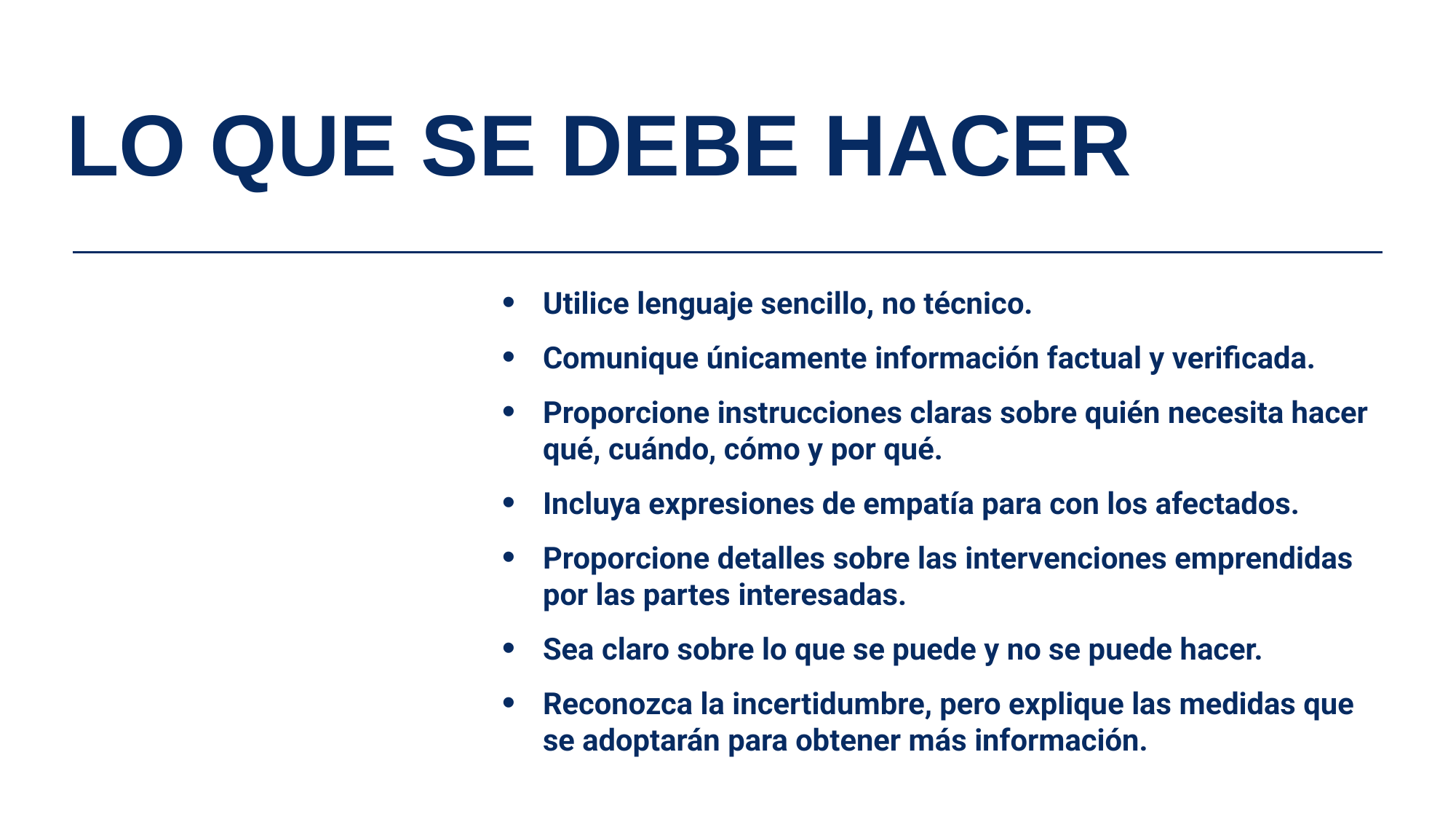

LO QUE SE DEBE HACER
Utilice lenguaje sencillo, no técnico.
Comunique únicamente información factual y verificada.
Proporcione instrucciones claras sobre quién necesita hacer qué, cuándo, cómo y por qué.
Incluya expresiones de empatía para con los afectados.
Proporcione detalles sobre las intervenciones emprendidas por las partes interesadas.
Sea claro sobre lo que se puede y no se puede hacer.
Reconozca la incertidumbre, pero explique las medidas que se adoptarán para obtener más información.